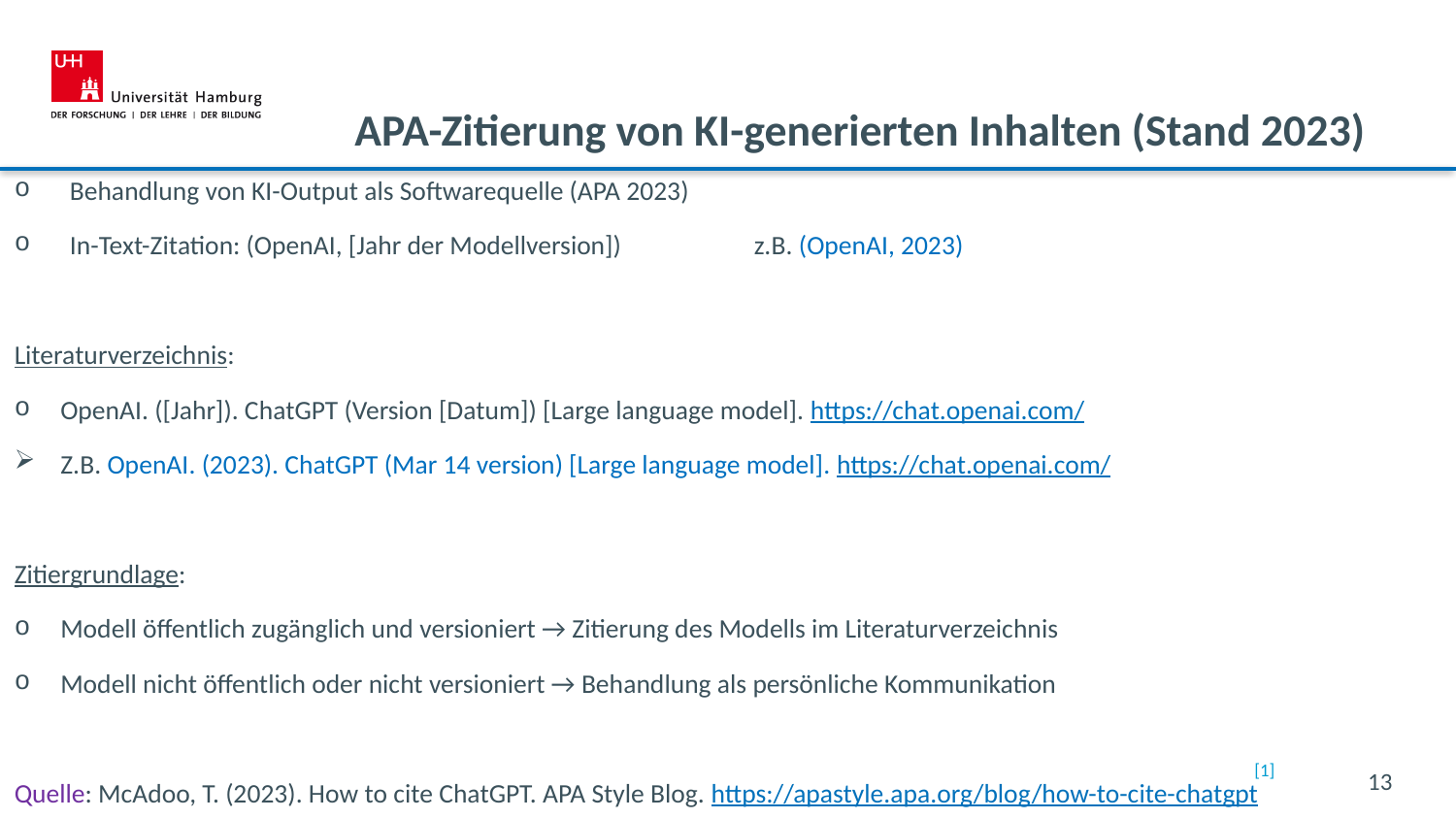

# APA-Zitierung von KI-generierten Inhalten (Stand 2023)
Behandlung von KI-Output als Softwarequelle (APA 2023)
In-Text-Zitation: (OpenAI, [Jahr der Modellversion])						z.B. (OpenAI, 2023)

Literaturverzeichnis:
OpenAI. ([Jahr]). ChatGPT (Version [Datum]) [Large language model]. https://chat.openai.com/
Z.B. OpenAI. (2023). ChatGPT (Mar 14 version) [Large language model]. https://chat.openai.com/

Zitiergrundlage:
Modell öffentlich zugänglich und versioniert → Zitierung des Modells im Literaturverzeichnis
Modell nicht öffentlich oder nicht versioniert → Behandlung als persönliche Kommunikation

Quelle: McAdoo, T. (2023). How to cite ChatGPT. APA Style Blog. https://apastyle.apa.org/blog/how-to-cite-chatgpt

13
[1]